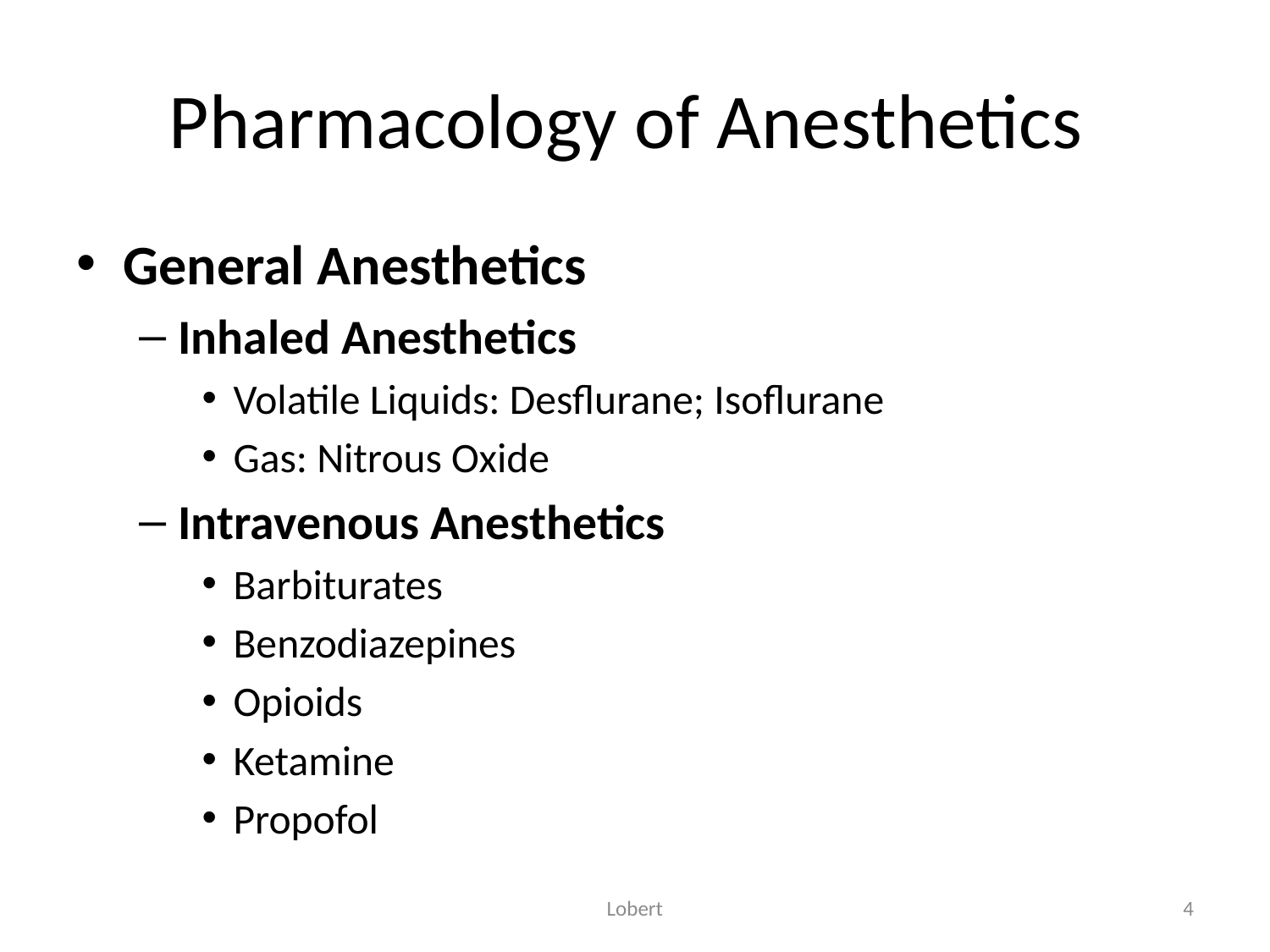

# Pharmacology of Anesthetics
General Anesthetics
Inhaled Anesthetics
Volatile Liquids: Desflurane; Isoflurane
Gas: Nitrous Oxide
Intravenous Anesthetics
Barbiturates
Benzodiazepines
Opioids
Ketamine
Propofol
Lobert
4